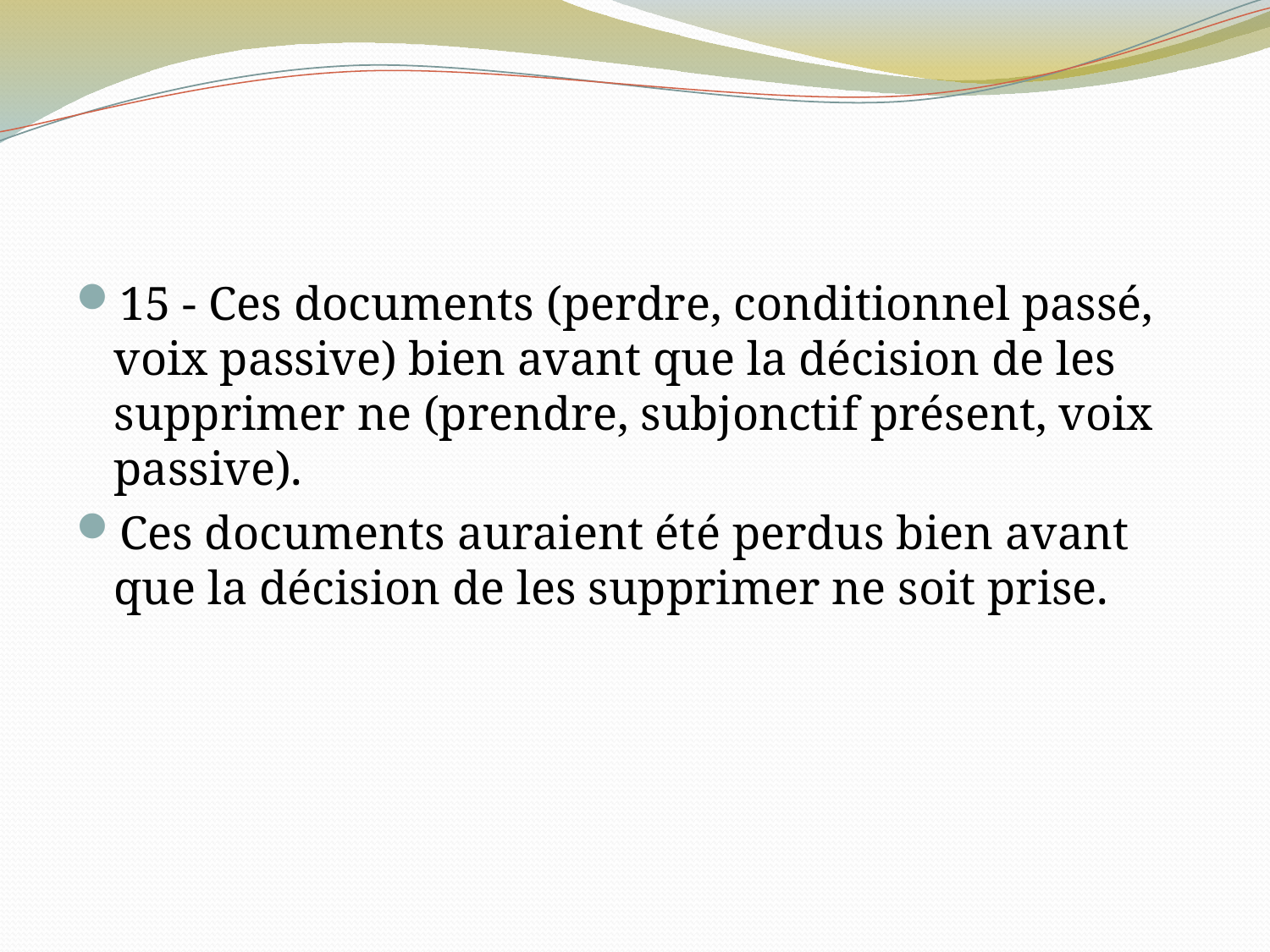

#
15 - Ces documents (perdre, conditionnel passé, voix passive) bien avant que la décision de les supprimer ne (prendre, subjonctif présent, voix passive).
Ces documents auraient été perdus bien avant que la décision de les supprimer ne soit prise.